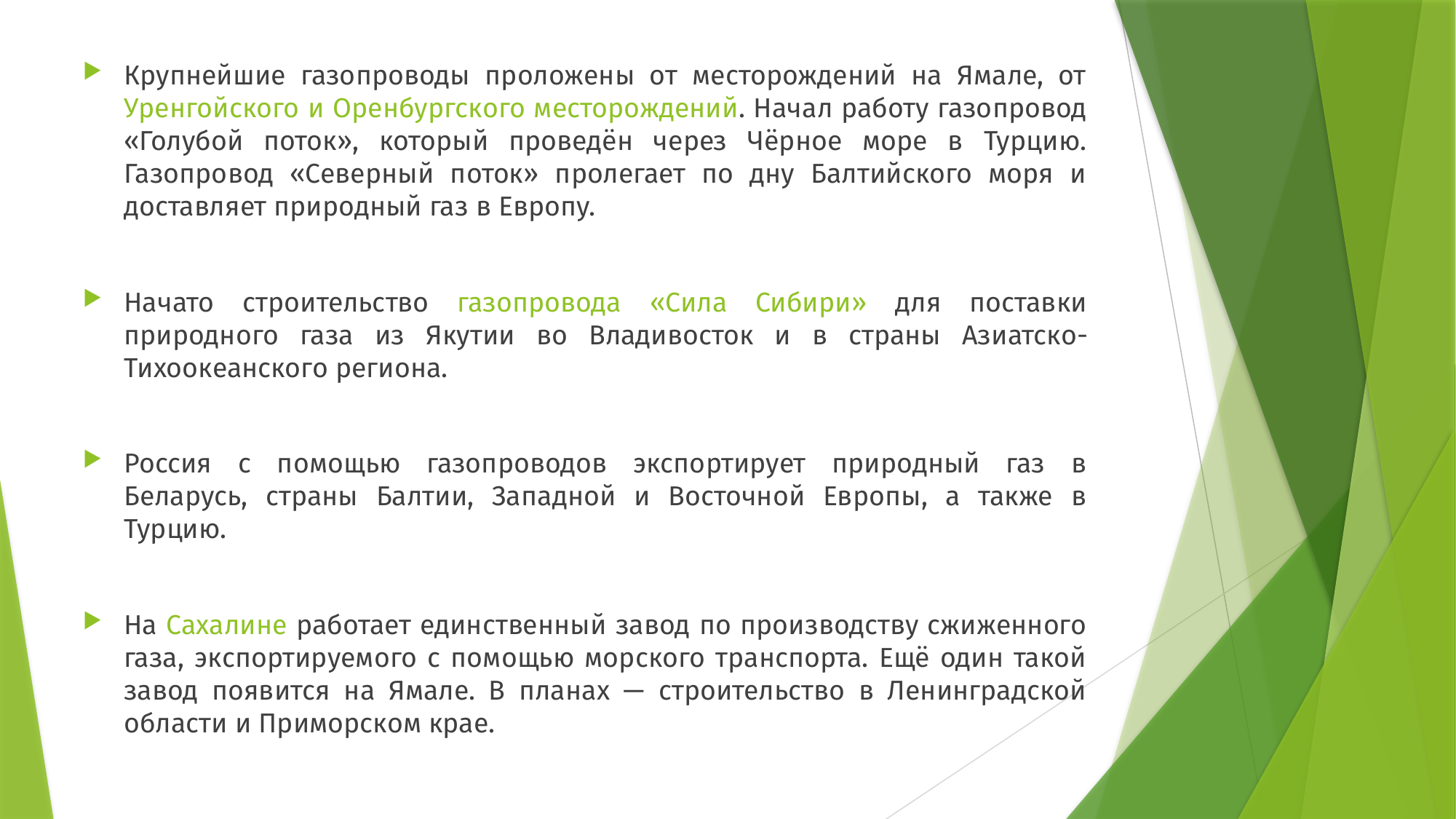

Крупнейшие газопроводы проложены от месторождений на Ямале, от Уренгойского и Оренбургского месторождений. Начал работу газопровод «Голубой поток», который проведён через Чёрное море в Турцию. Газопровод «Северный поток» пролегает по дну Балтийского моря и доставляет природный газ в Европу.

Начато строительство газопровода «Сила Сибири» для поставки природного газа из Якутии во Владивосток и в страны Азиатско-Тихоокеанского региона.

Россия с помощью газопроводов экспортирует природный газ в Беларусь, страны Балтии, Западной и Восточной Европы, а также в Турцию.

На Сахалине работает единственный завод по производству сжиженного газа, экспортируемого с помощью морского транспорта. Ещё один такой завод появится на Ямале. В планах — строительство в Ленинградской области и Приморском крае.